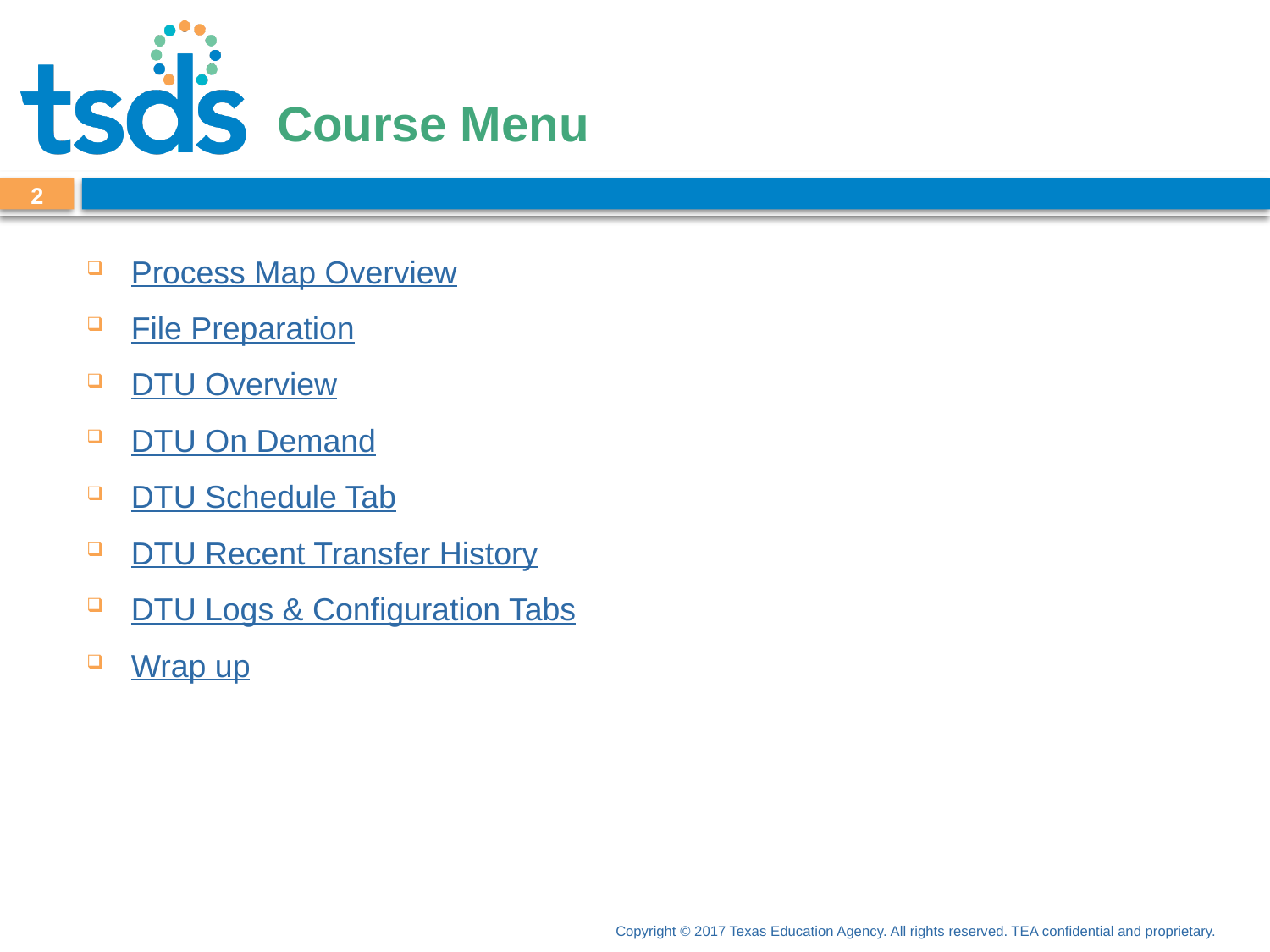

# Course Menu
2
Process Map Overview
File Preparation
DTU Overview
DTU On Demand
DTU Schedule Tab
DTU Recent Transfer History
DTU Logs & Configuration Tabs
Wrap up